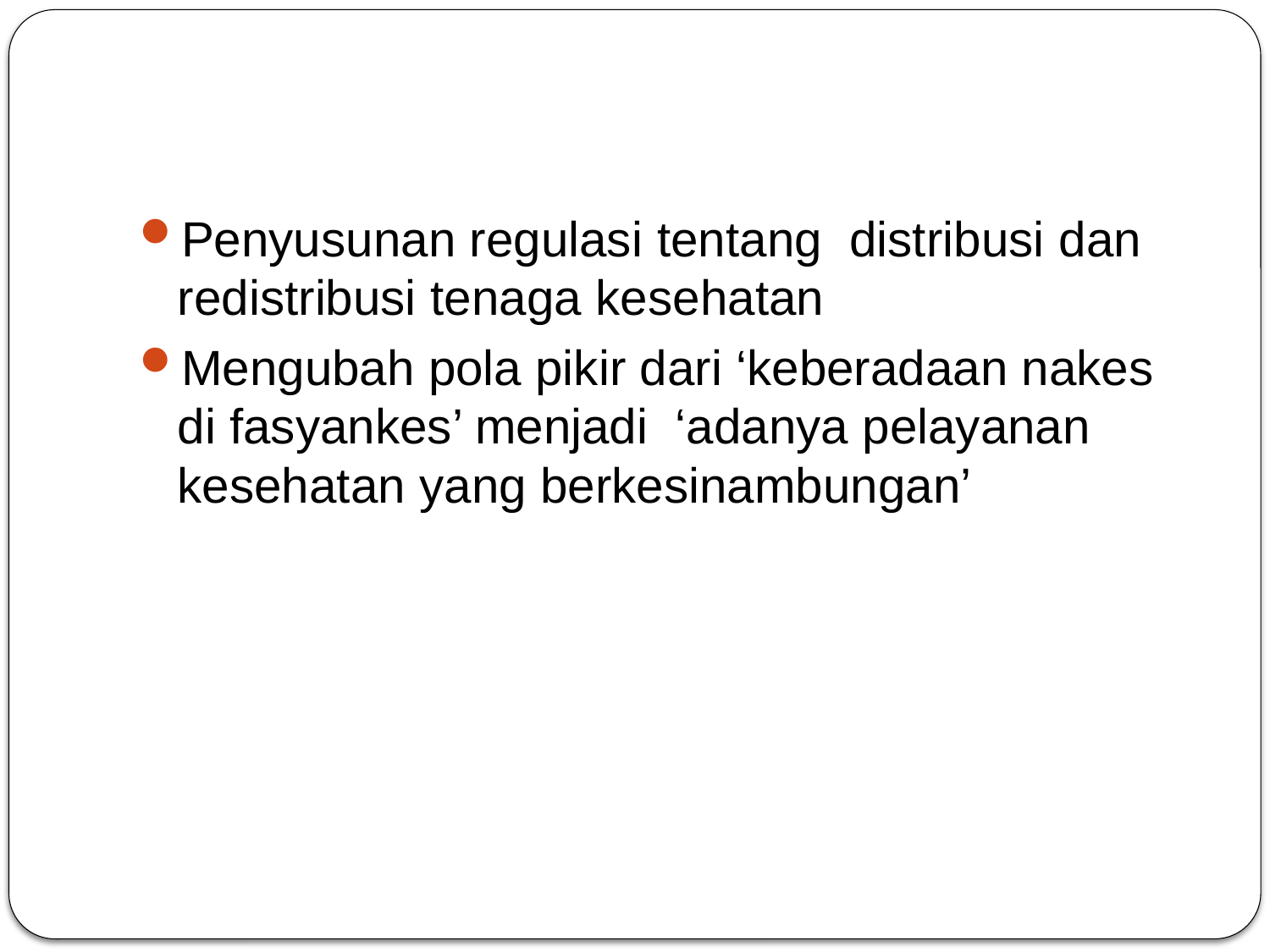

#
Penyusunan regulasi tentang  distribusi dan redistribusi tenaga kesehatan
Mengubah pola pikir dari ‘keberadaan nakes di fasyankes’ menjadi  ‘adanya pelayanan kesehatan yang berkesinambungan’